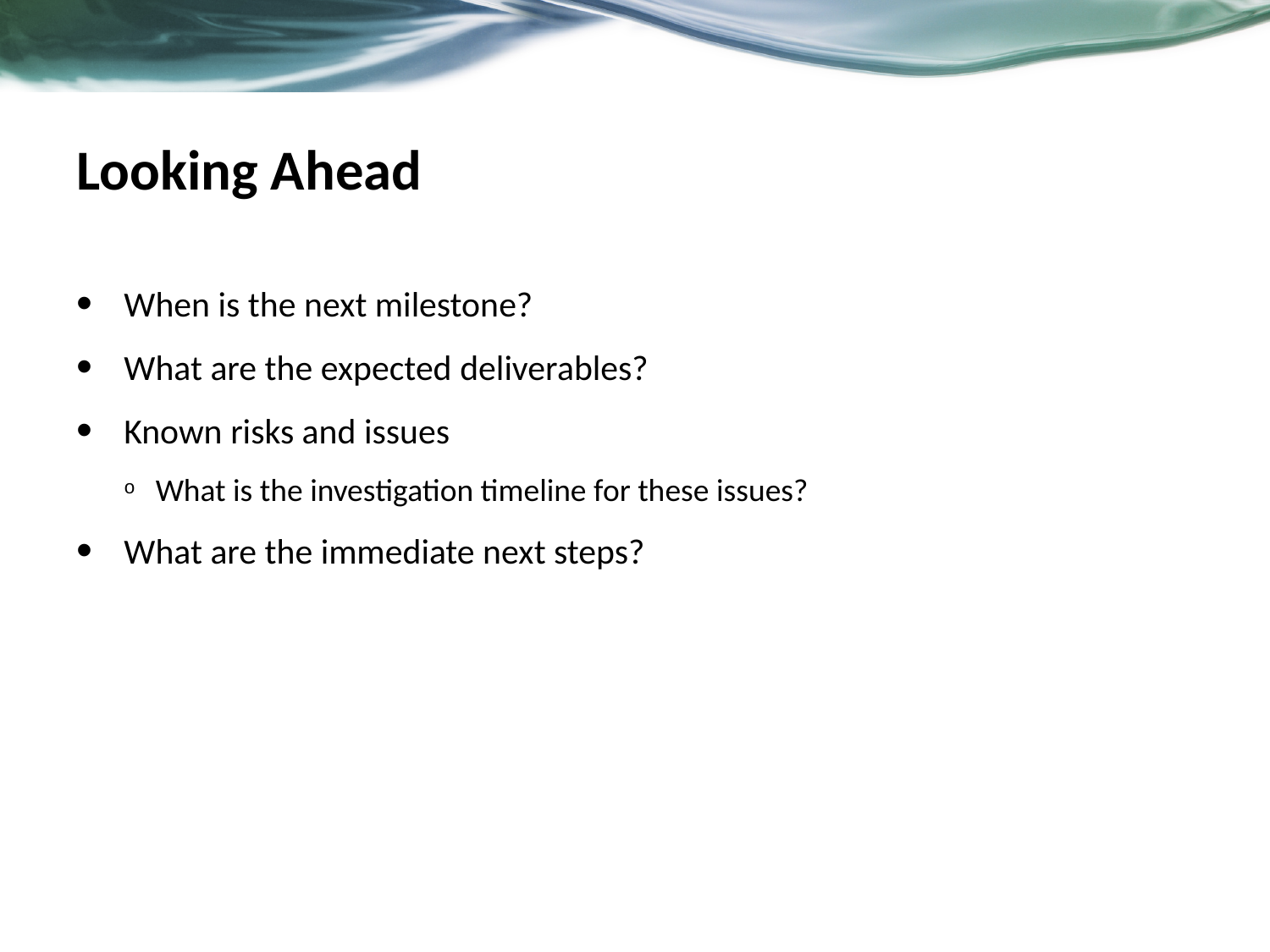

# Looking Ahead
When is the next milestone?
What are the expected deliverables?
Known risks and issues
What is the investigation timeline for these issues?
What are the immediate next steps?